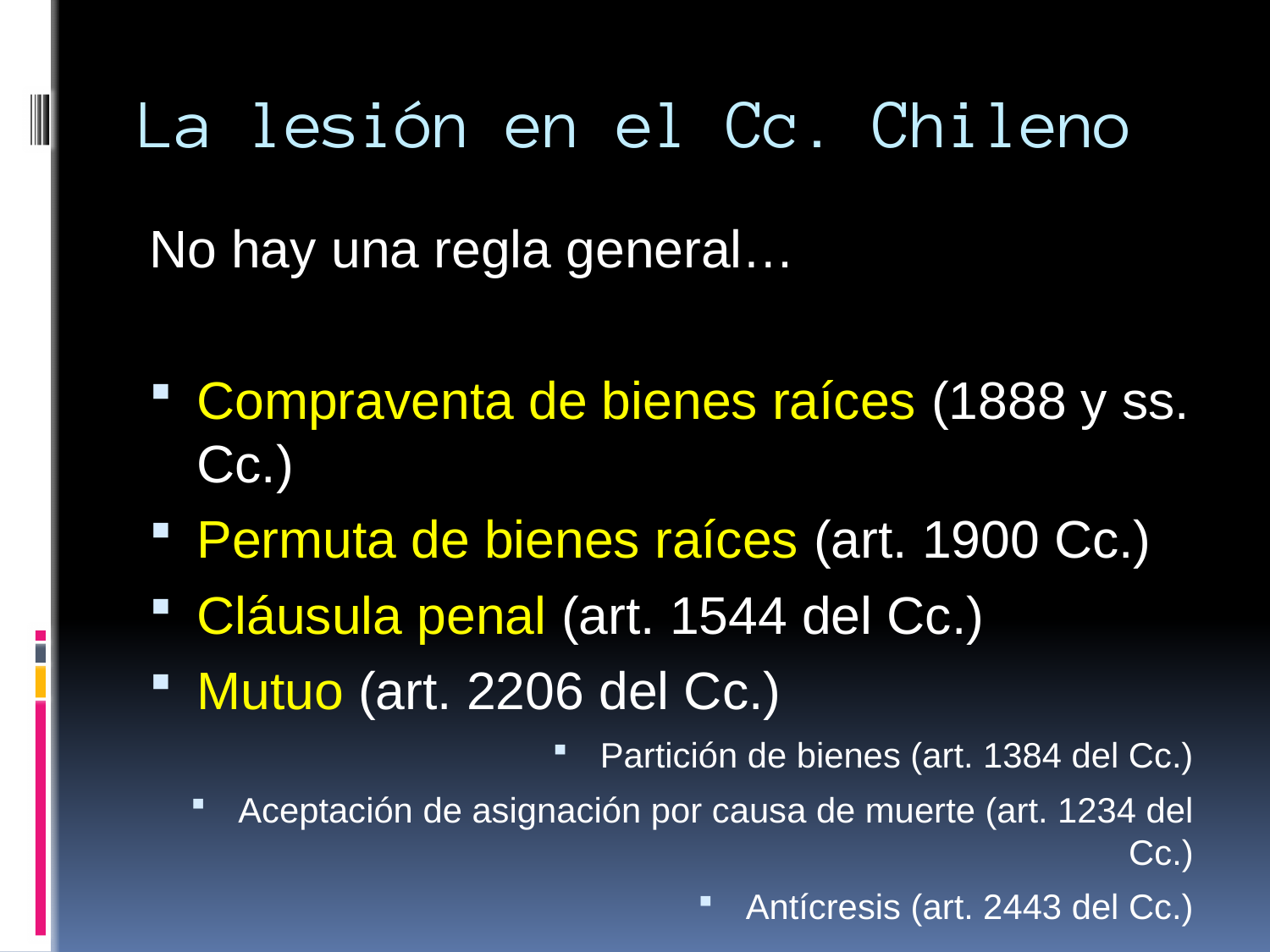

# La lesión en el Cc. Chileno
No hay una regla general…

Compraventa de bienes raíces (1888 y ss. Cc.)
Permuta de bienes raíces (art. 1900 Cc.)
Cláusula penal (art. 1544 del Cc.)
Mutuo (art. 2206 del Cc.)
Partición de bienes (art. 1384 del Cc.)
Aceptación de asignación por causa de muerte (art. 1234 del Cc.)
Antícresis (art. 2443 del Cc.)